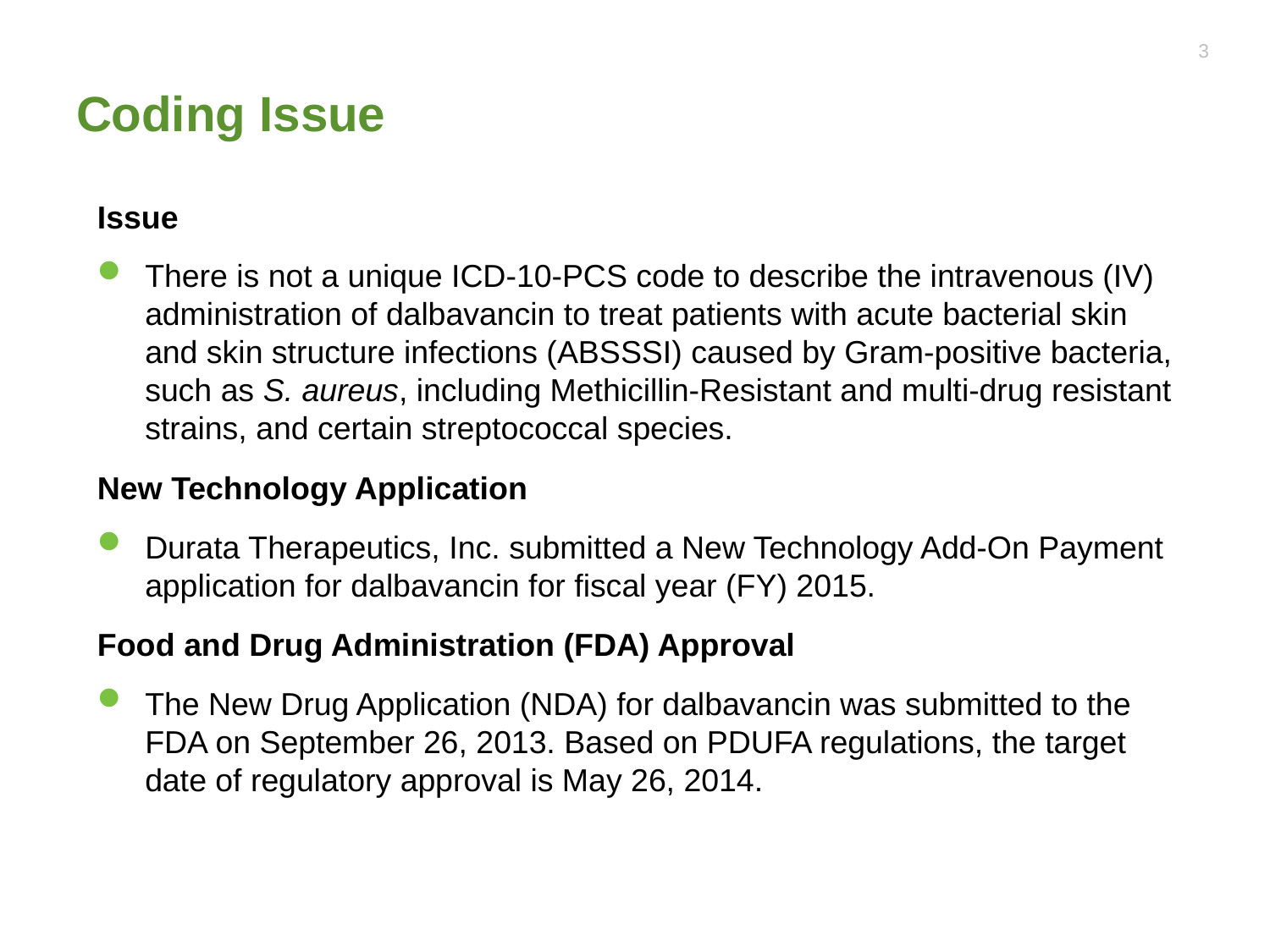

# Coding Issue
3
Issue
There is not a unique ICD-10-PCS code to describe the intravenous (IV) administration of dalbavancin to treat patients with acute bacterial skin and skin structure infections (ABSSSI) caused by Gram-positive bacteria, such as S. aureus, including Methicillin-Resistant and multi-drug resistant strains, and certain streptococcal species.
New Technology Application
Durata Therapeutics, Inc. submitted a New Technology Add-On Payment application for dalbavancin for fiscal year (FY) 2015.
Food and Drug Administration (FDA) Approval
The New Drug Application (NDA) for dalbavancin was submitted to the FDA on September 26, 2013. Based on PDUFA regulations, the target date of regulatory approval is May 26, 2014.